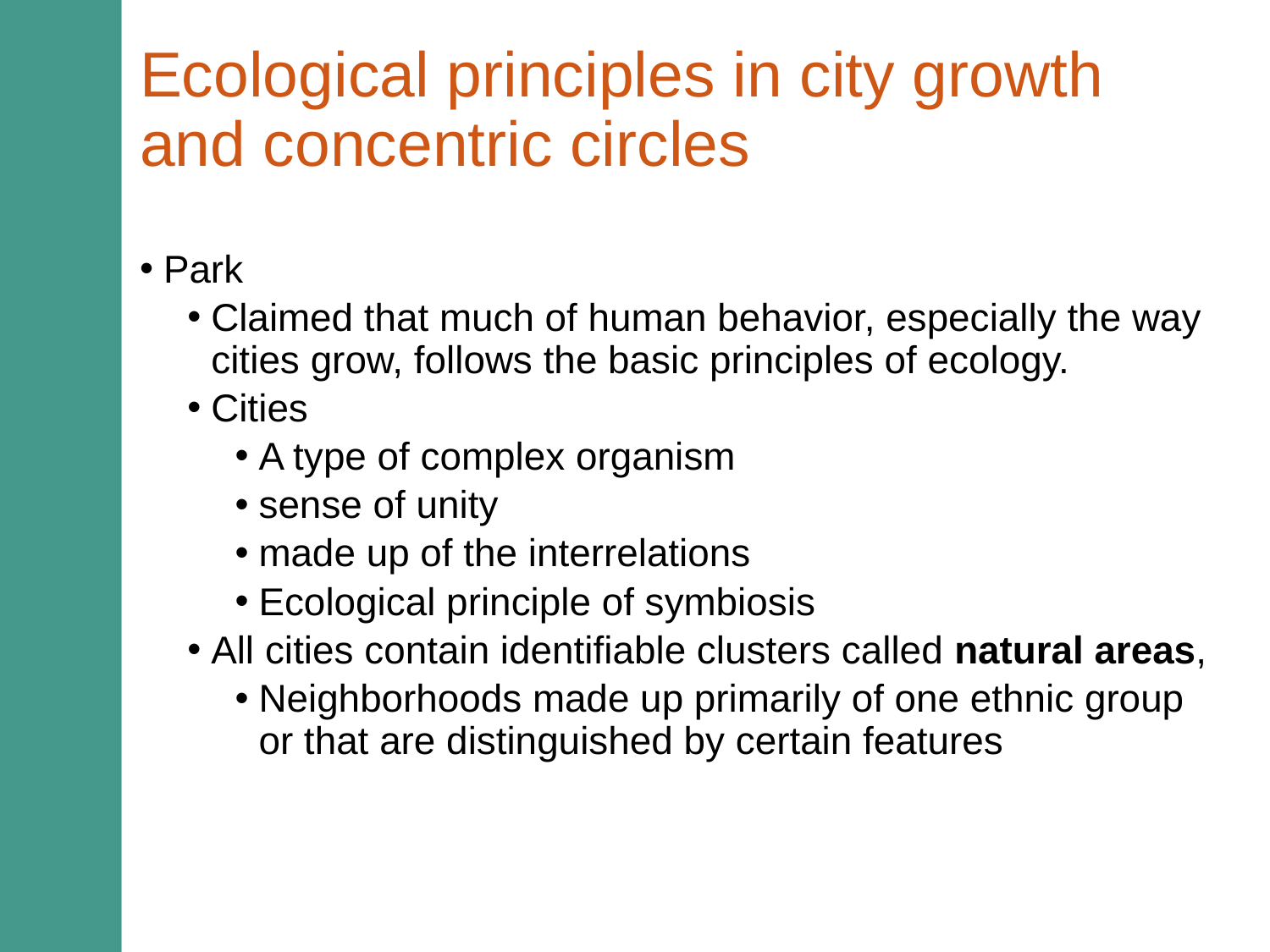

# Ecological principles in city growth and concentric circles
Park
Claimed that much of human behavior, especially the way cities grow, follows the basic principles of ecology.
Cities
A type of complex organism
sense of unity
made up of the interrelations
Ecological principle of symbiosis
All cities contain identifiable clusters called natural areas,
Neighborhoods made up primarily of one ethnic group or that are distinguished by certain features